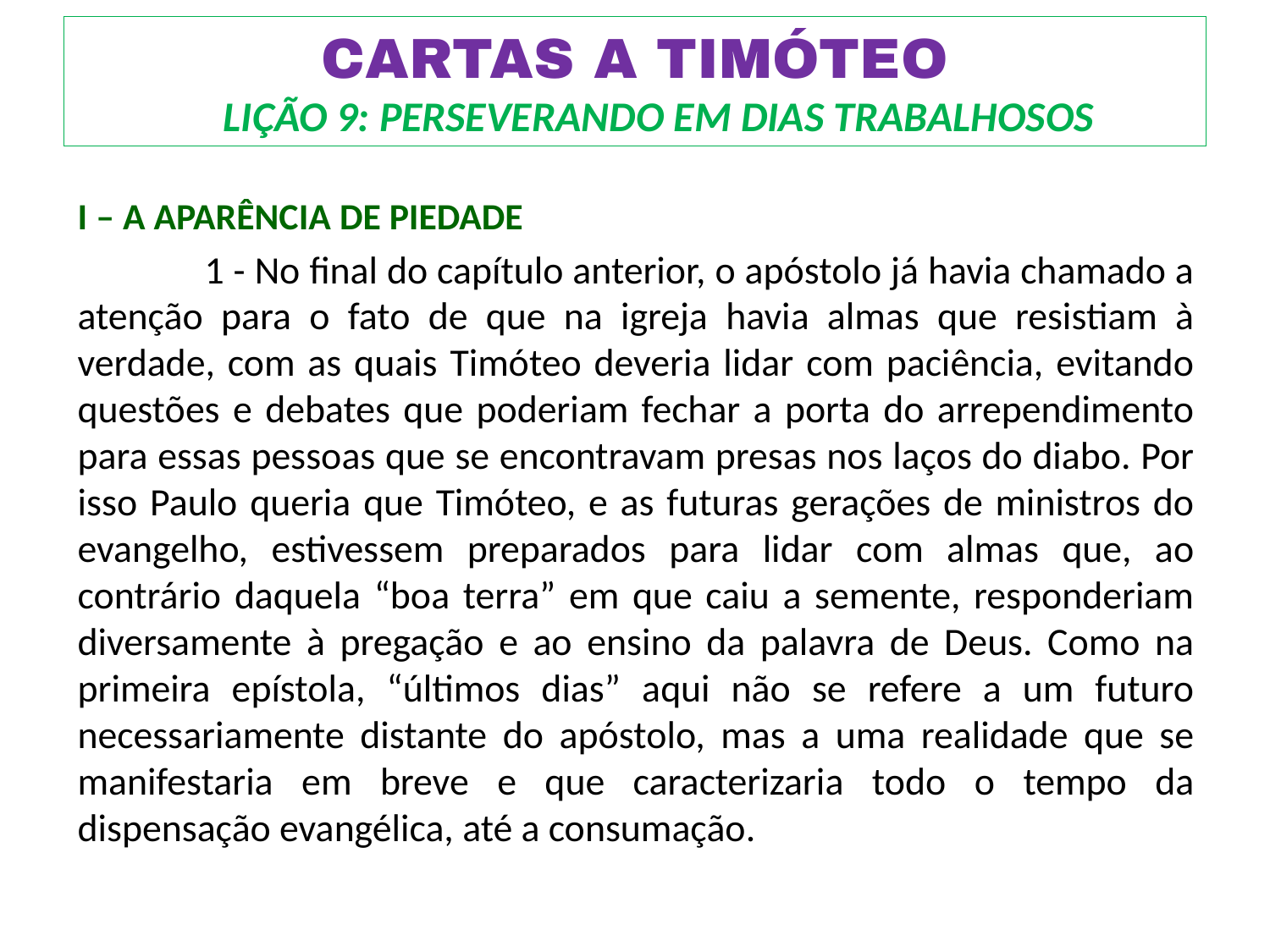

# CARTAS A TIMÓTEO LIÇÃO 9: PERSEVERANDO EM DIAS TRABALHOSOS
I – A APARÊNCIA DE PIEDADE
	1 - No final do capítulo anterior, o apóstolo já havia chamado a atenção para o fato de que na igreja havia almas que resistiam à verdade, com as quais Timóteo deveria lidar com paciência, evitando questões e debates que poderiam fechar a porta do arrependimento para essas pessoas que se encontravam presas nos laços do diabo. Por isso Paulo queria que Timóteo, e as futuras gerações de ministros do evangelho, estivessem preparados para lidar com almas que, ao contrário daquela “boa terra” em que caiu a semente, responderiam diversamente à pregação e ao ensino da palavra de Deus. Como na primeira epístola, “últimos dias” aqui não se refere a um futuro necessariamente distante do apóstolo, mas a uma realidade que se manifestaria em breve e que caracterizaria todo o tempo da dispensação evangélica, até a consumação.